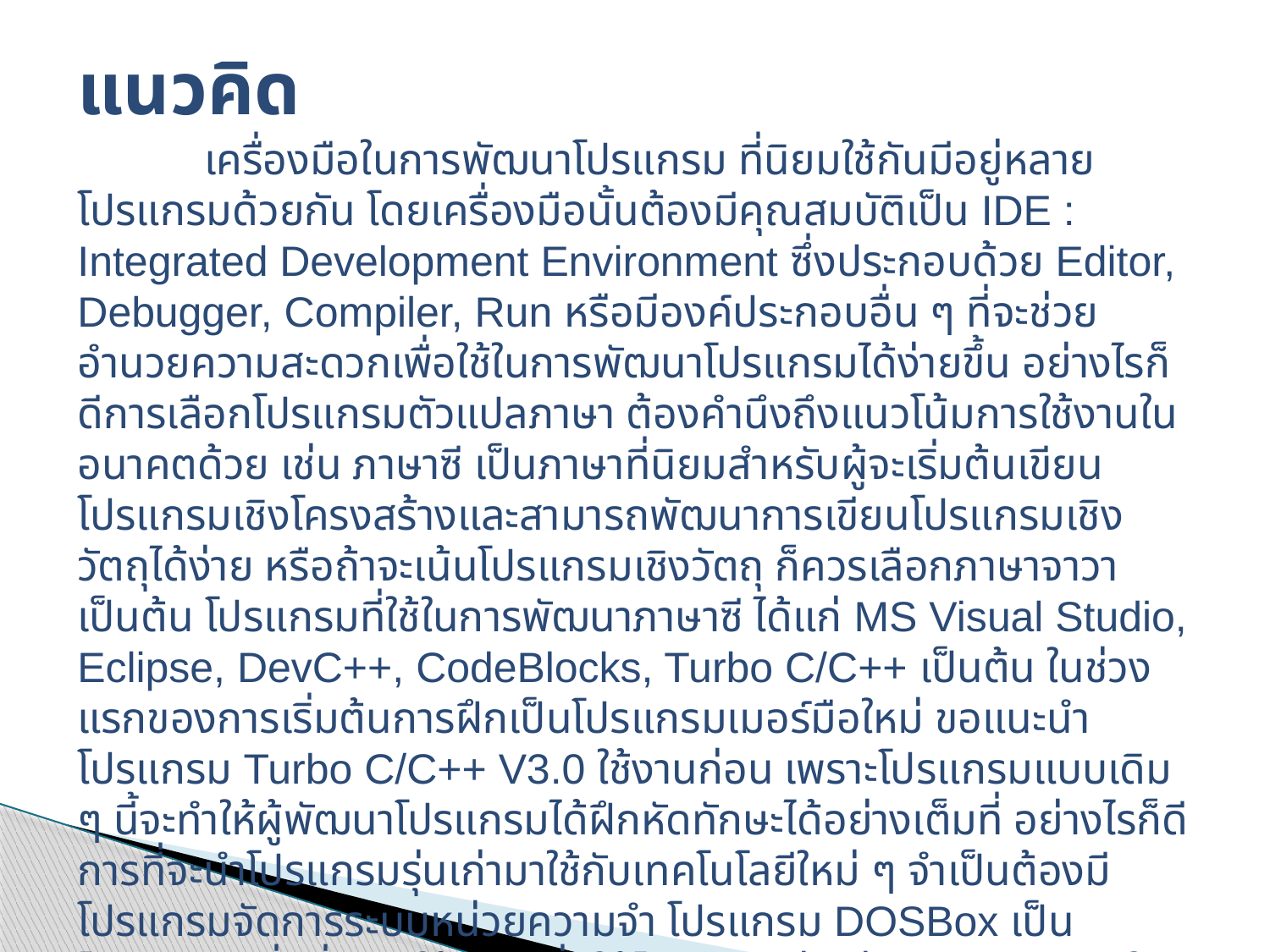

# แนวคิด
	เครื่องมือในการพัฒนาโปรแกรม ที่นิยมใช้กันมีอยู่หลายโปรแกรมด้วยกัน โดยเครื่องมือนั้นต้องมีคุณสมบัติเป็น IDE : Integrated Development Environment ซึ่งประกอบด้วย Editor, Debugger, Compiler, Run หรือมีองค์ประกอบอื่น ๆ ที่จะช่วยอำนวยความสะดวกเพื่อใช้ในการพัฒนาโปรแกรมได้ง่ายขึ้น อย่างไรก็ดีการเลือกโปรแกรมตัวแปลภาษา ต้องคำนึงถึงแนวโน้มการใช้งานในอนาคตด้วย เช่น ภาษาซี เป็นภาษาที่นิยมสำหรับผู้จะเริ่มต้นเขียนโปรแกรมเชิงโครงสร้างและสามารถพัฒนาการเขียนโปรแกรมเชิงวัตถุได้ง่าย หรือถ้าจะเน้นโปรแกรมเชิงวัตถุ ก็ควรเลือกภาษาจาวา เป็นต้น โปรแกรมที่ใช้ในการพัฒนาภาษาซี ได้แก่ MS Visual Studio, Eclipse, DevC++, CodeBlocks, Turbo C/C++ เป็นต้น ในช่วงแรกของการเริ่มต้นการฝึกเป็นโปรแกรมเมอร์มือใหม่ ขอแนะนำโปรแกรม Turbo C/C++ V3.0 ใช้งานก่อน เพราะโปรแกรมแบบเดิม ๆ นี้จะทำให้ผู้พัฒนาโปรแกรมได้ฝึกหัดทักษะได้อย่างเต็มที่ อย่างไรก็ดีการที่จะนำโปรแกรมรุ่นเก่ามาใช้กับเทคโนโลยีใหม่ ๆ จำเป็นต้องมีโปรแกรมจัดการระบบหน่วยความจำ โปรแกรม DOSBox เป็นโปรแกรมหนึ่งที่นำมาใช้งาน เพื่อให้โปรแกรมรุ่นเก่าสามารถทำงานในระบบปฏิบัติการรุ่นใหม่ เช่น Windows 7, Windows 8 ได้อย่างมีประสิทธิภาพ